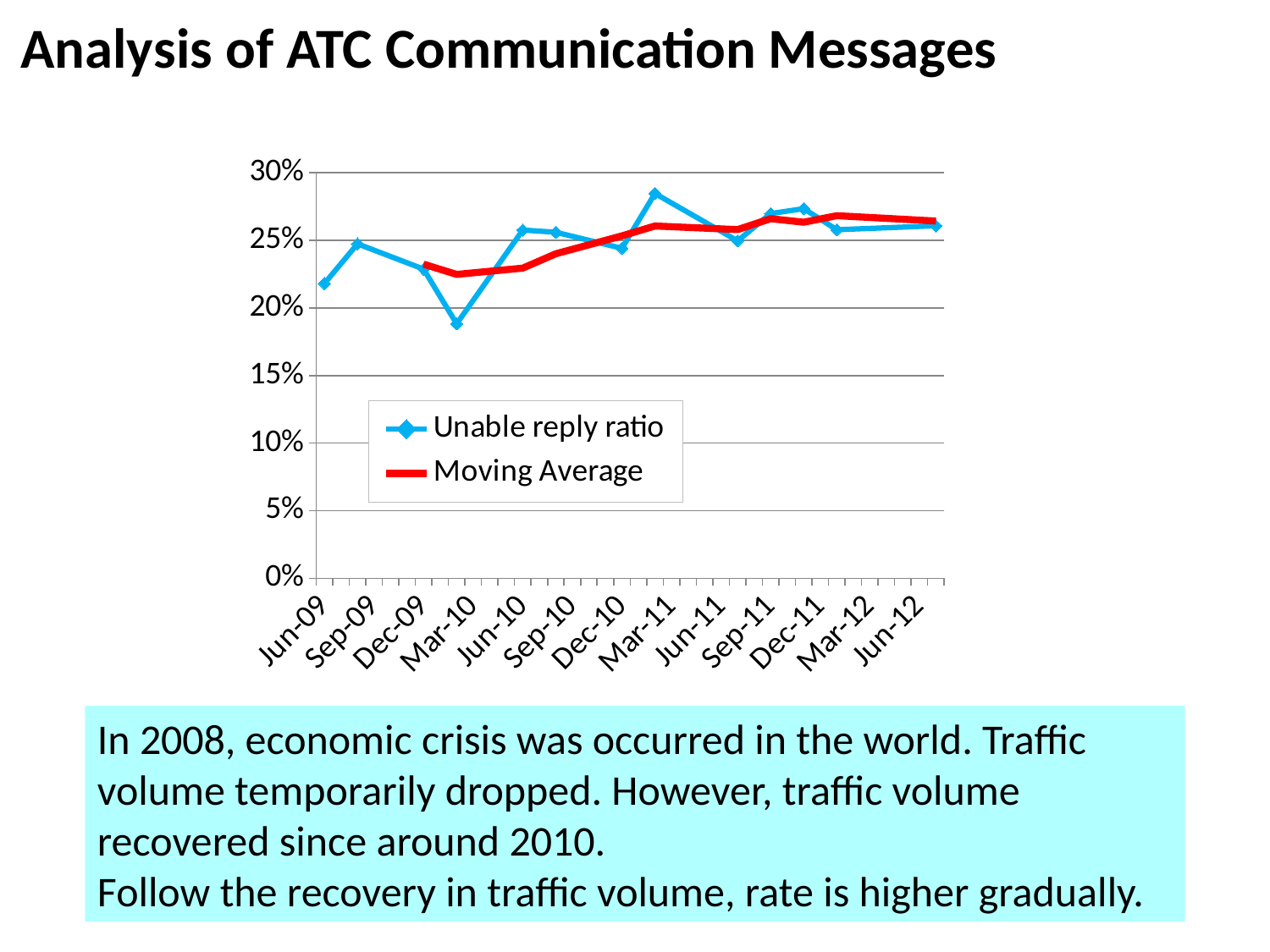

Analysis of ATC Communication Messages

### Chart

| Category | Unable reply ratio | Moving Average |
|---|---|---|
| 39965 | 0.21812596006144394 | None |
| 40026 | 0.24747134187457856 | None |
| 40148 | 0.22877122877122877 | 0.2324352879027998 |
| 40210 | 0.18829268292682927 | 0.22485038472499289 |
| 40330 | 0.25768476128188356 | 0.22953586497890296 |
| 40391 | 0.2560386473429952 | 0.24014251781472684 |
| 40513 | 0.24416666666666667 | 0.25336374002280504 |
| 40575 | 0.2847161572052402 | 0.2606848287928018 |
| 40725 | 0.24969987995198079 | 0.2580403889304413 |
| 40787 | 0.2698412698412698 | 0.2660738714090287 |
| 40848 | 0.27350427350427353 | 0.26347173144876324 |
| 40909 | 0.2579185520361991 | 0.26828617191671117 |
| 41091 | 0.2608193883439123 | 0.26434426229508196 |
In 2008, economic crisis was occurred in the world. Traffic volume temporarily dropped. However, traffic volume recovered since around 2010.
Follow the recovery in traffic volume, rate is higher gradually.